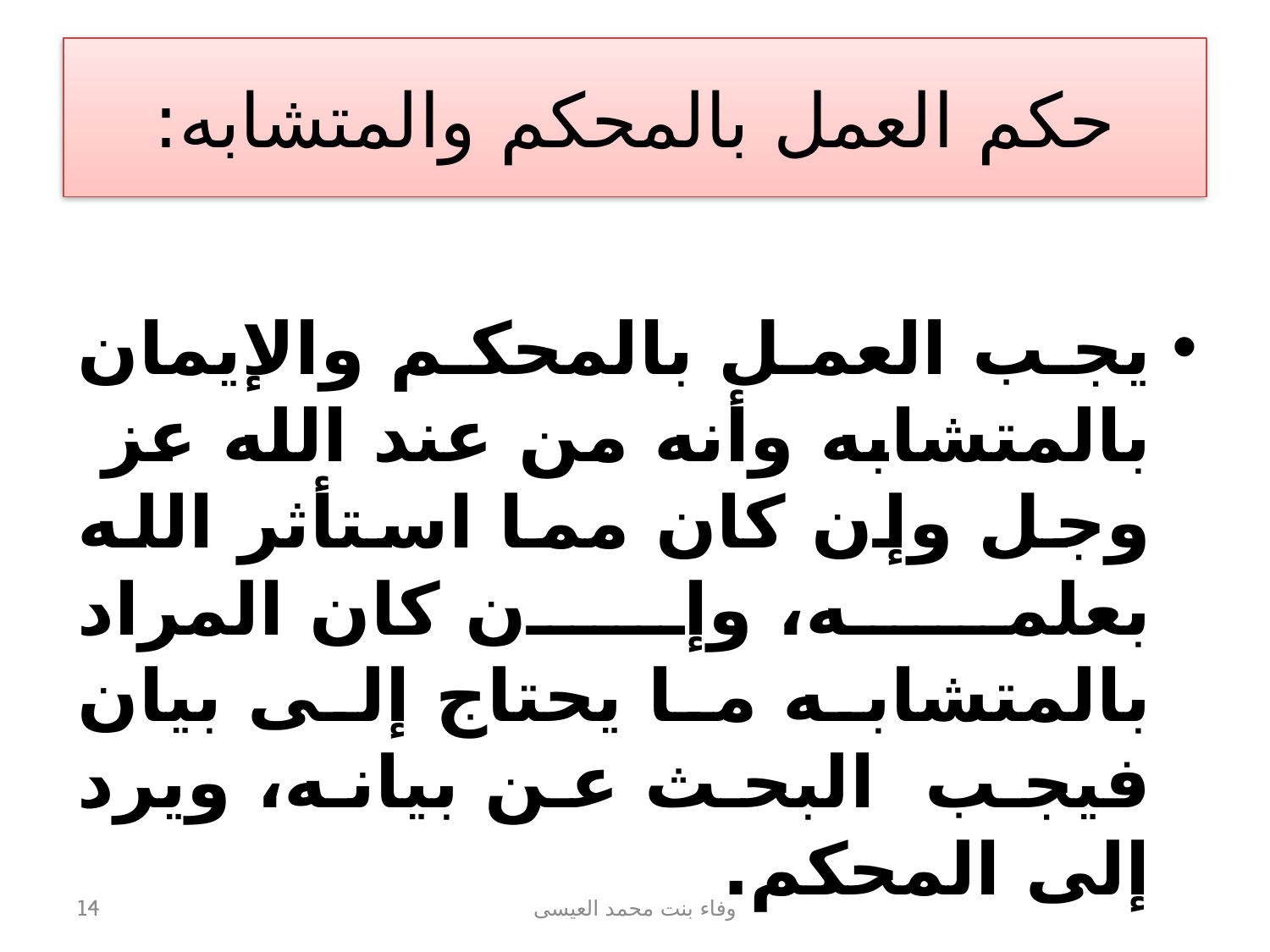

# حكم العمل بالمحكم والمتشابه:
يجب العمل بالمحكم والإيمان بالمتشابه وأنه من عند الله عز  وجل وإن كان مما استأثر الله بعلمه، وإن كان المراد بالمتشابه ما يحتاج إلى بيان فيجب  البحث عن بيانه، ويرد إلى المحكم.

14
وفاء بنت محمد العيسى